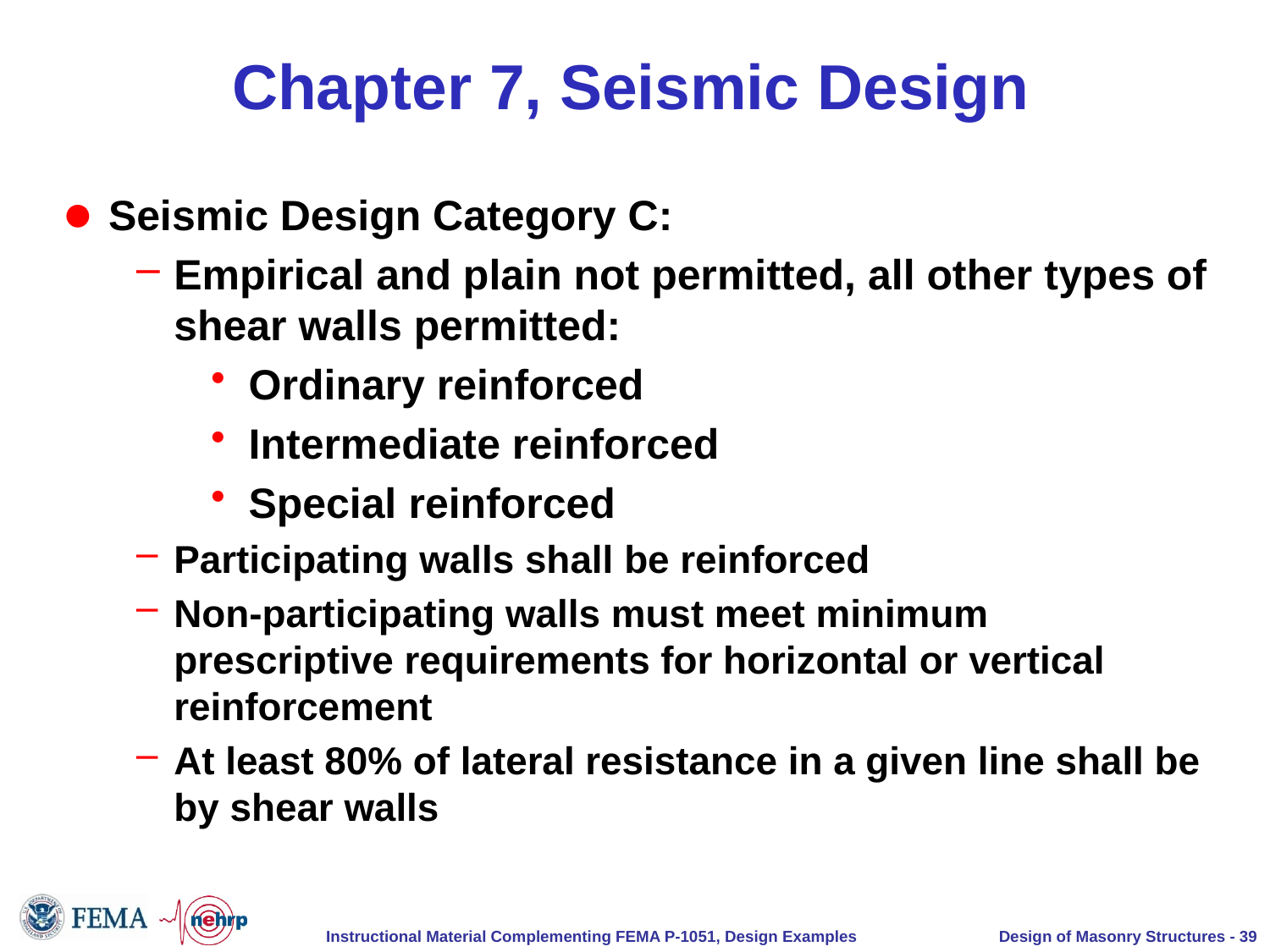

# Chapter 7, Seismic Design
Seismic Design Category C:
Empirical and plain not permitted, all other types of shear walls permitted:
Ordinary reinforced
Intermediate reinforced
Special reinforced
Participating walls shall be reinforced
Non-participating walls must meet minimum prescriptive requirements for horizontal or vertical reinforcement
At least 80% of lateral resistance in a given line shall be by shear walls
Design of Masonry Structures - 39
Instructional Material Complementing FEMA P-1051, Design Examples